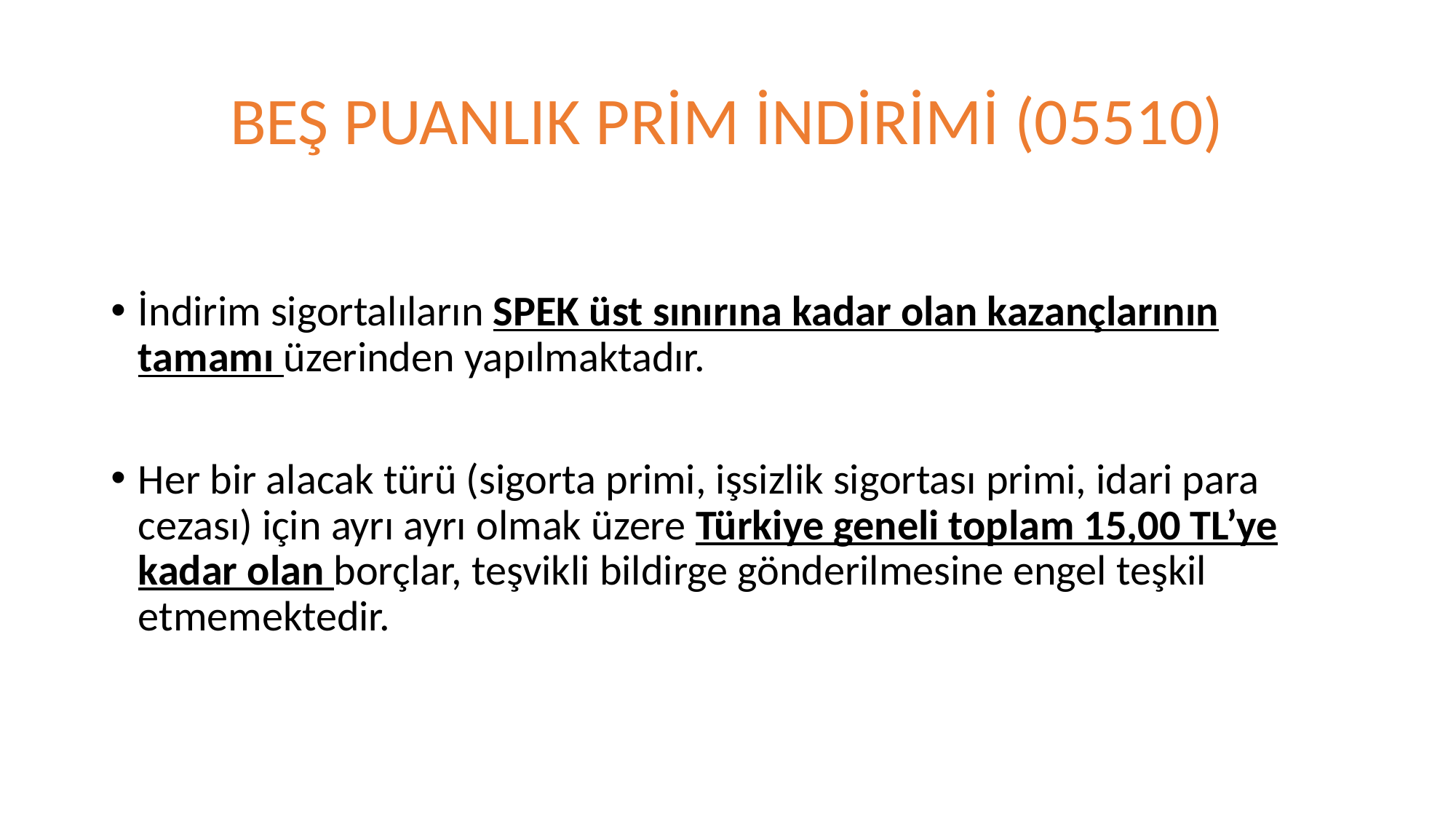

# BEŞ PUANLIK PRİM İNDİRİMİ (05510)

İndirim sigortalıların SPEK üst sınırına kadar olan kazançlarının tamamı üzerinden yapılmaktadır.

Her bir alacak türü (sigorta primi, işsizlik sigortası primi, idari para cezası) için ayrı ayrı olmak üzere Türkiye geneli toplam 15,00 TL’ye kadar olan borçlar, teşvikli bildirge gönderilmesine engel teşkil etmemektedir.